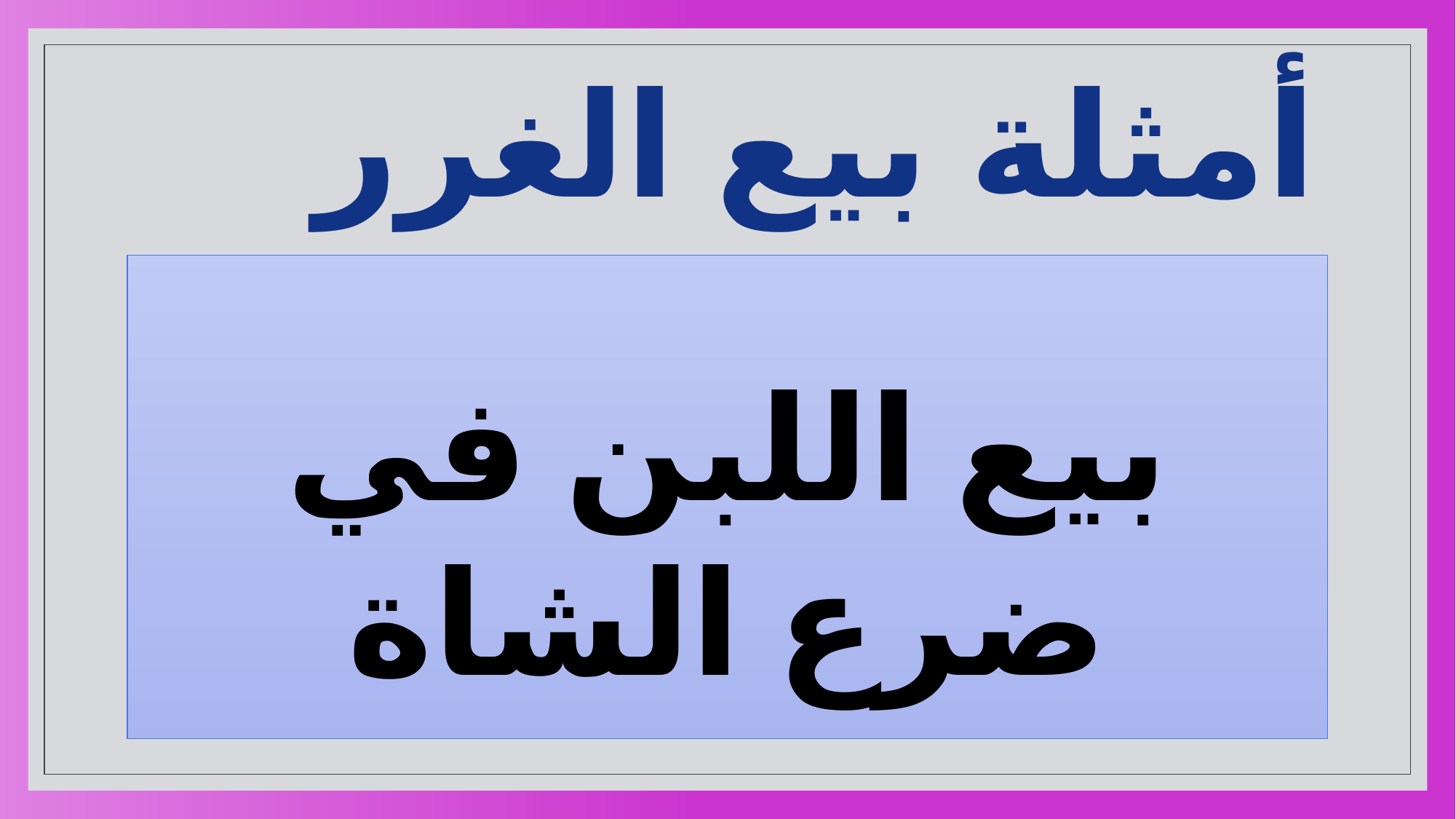

# أمثلة بيع الغرر

بيع اللبن في ضرع الشاة